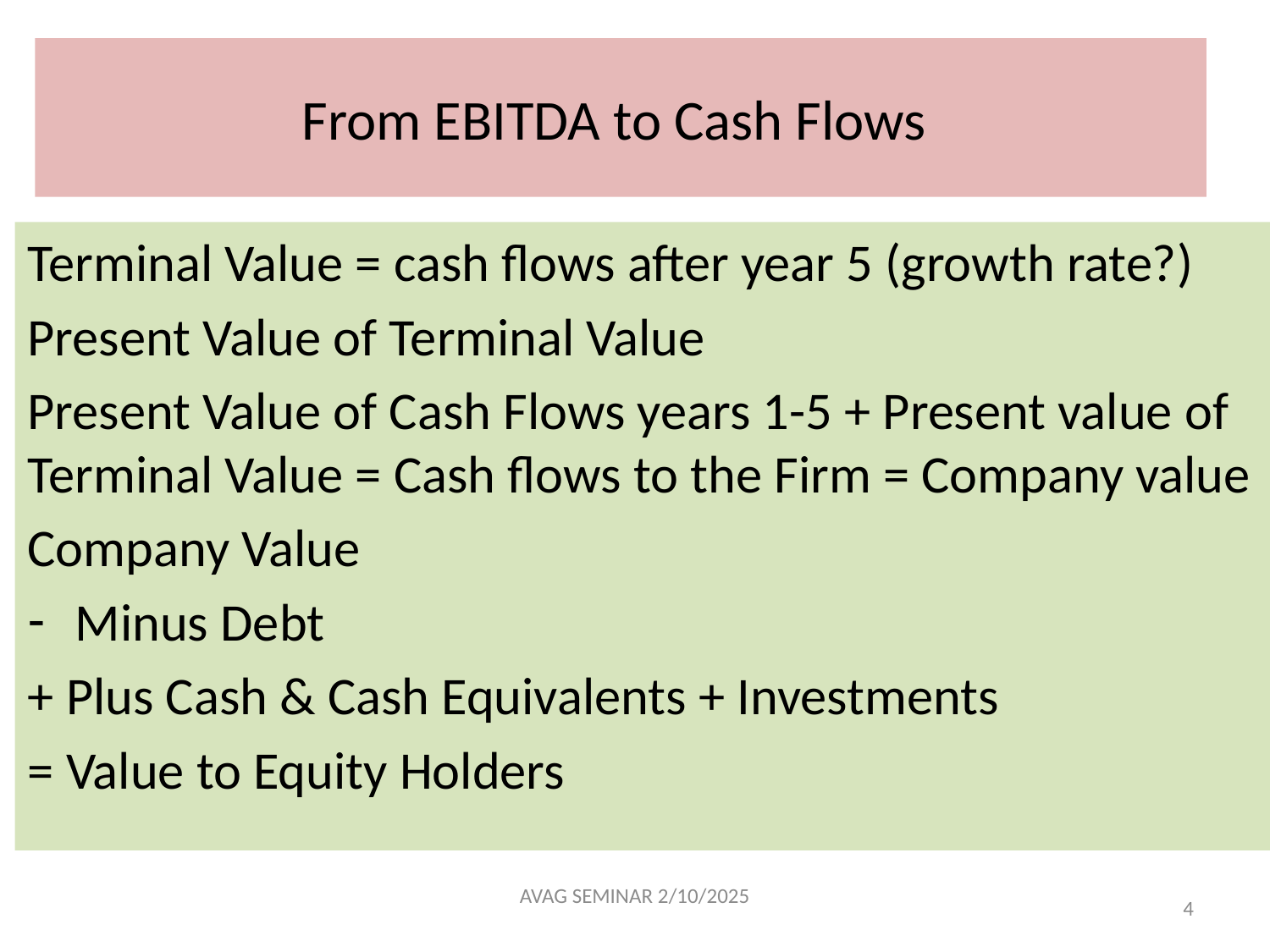

# From EBITDA to Cash Flows
Terminal Value = cash flows after year 5 (growth rate?)
Present Value of Terminal Value
Present Value of Cash Flows years 1-5 + Present value of Terminal Value = Cash flows to the Firm = Company value
Company Value
Minus Debt
+ Plus Cash & Cash Equivalents + Investments
= Value to Equity Holders

AVAG SEMINAR 2/10/2025

4